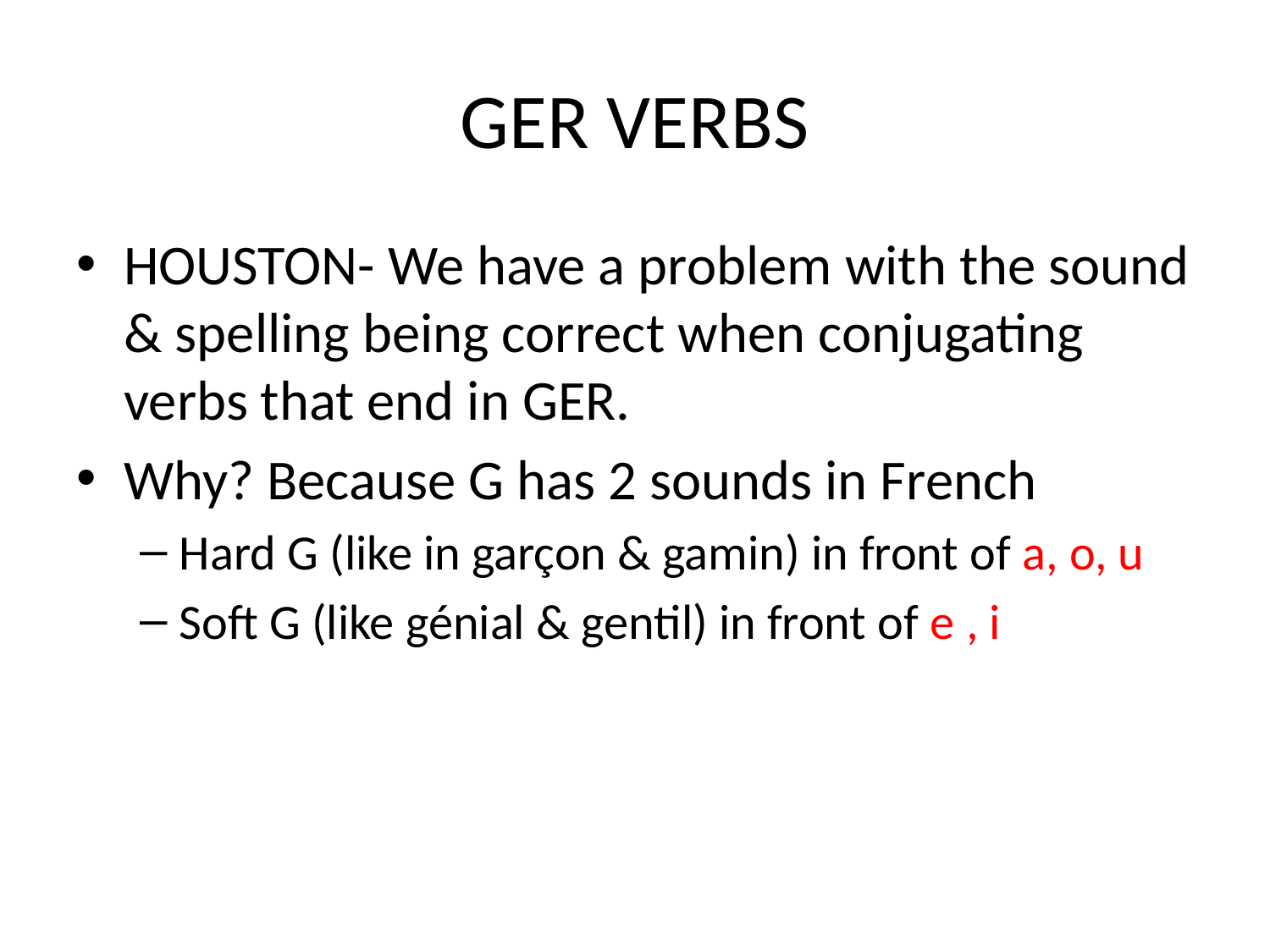

# GER VERBS
HOUSTON- We have a problem with the sound & spelling being correct when conjugating verbs that end in GER.
Why? Because G has 2 sounds in French
Hard G (like in garçon & gamin) in front of a, o, u
Soft G (like génial & gentil) in front of e , i